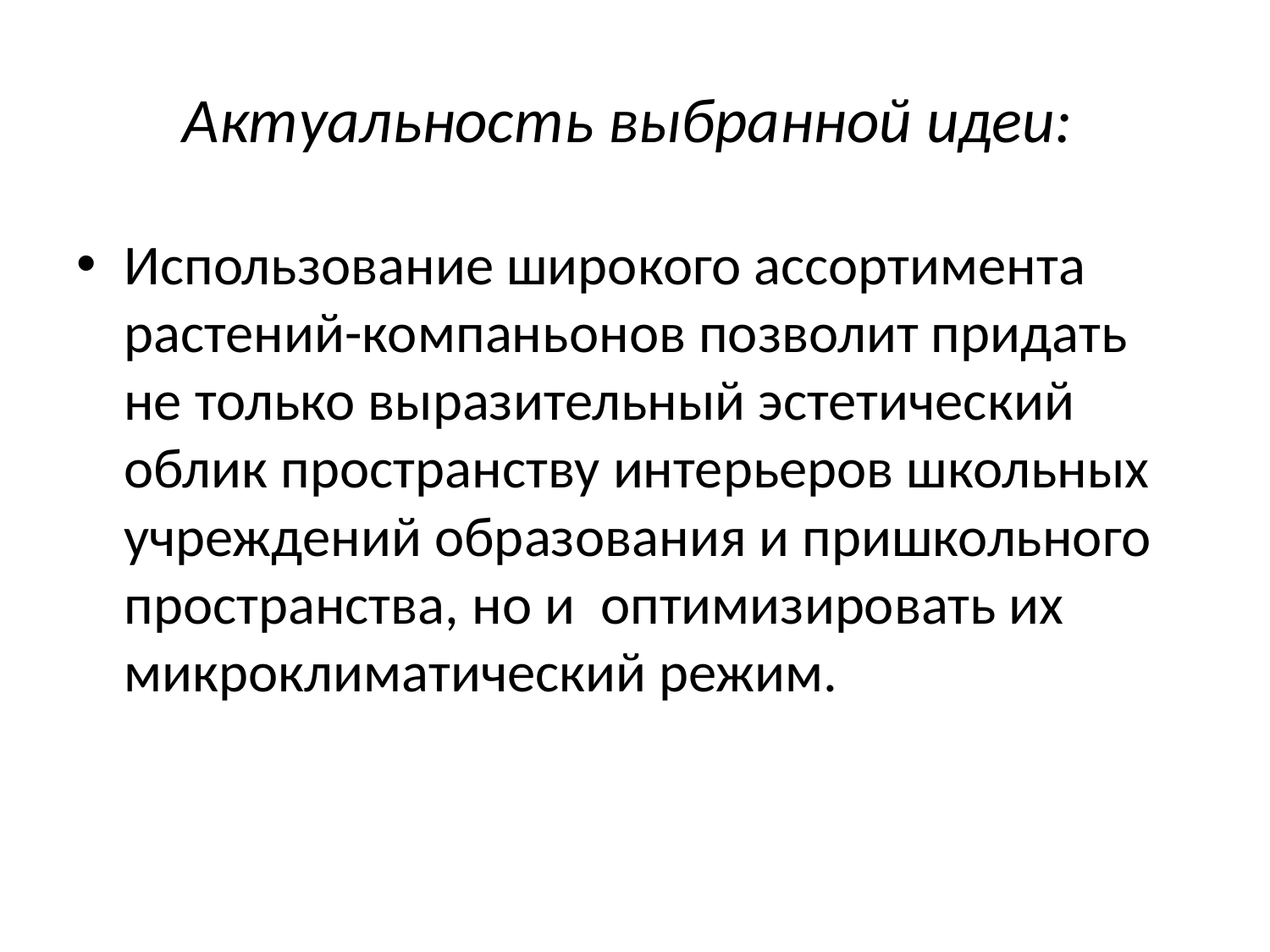

# Актуальность выбранной идеи:
Использование широкого ассортимента растений-компаньонов позволит придать не только выразительный эстетический облик пространству интерьеров школьных учреждений образования и пришкольного пространства, но и  оптимизировать их микроклиматический режим.